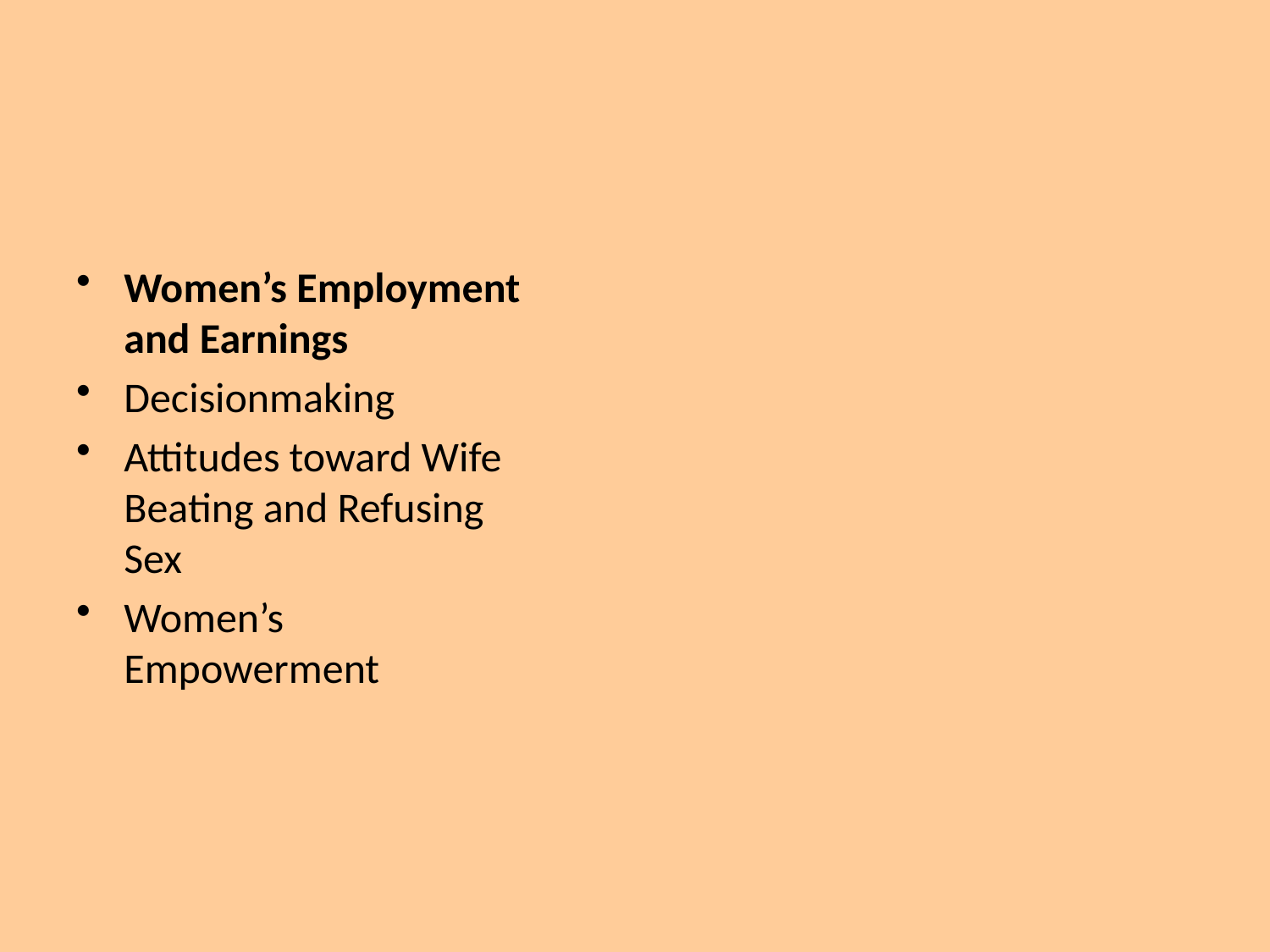

Women’s Employment and Earnings
Decisionmaking
Attitudes toward Wife Beating and Refusing Sex
Women’s Empowerment